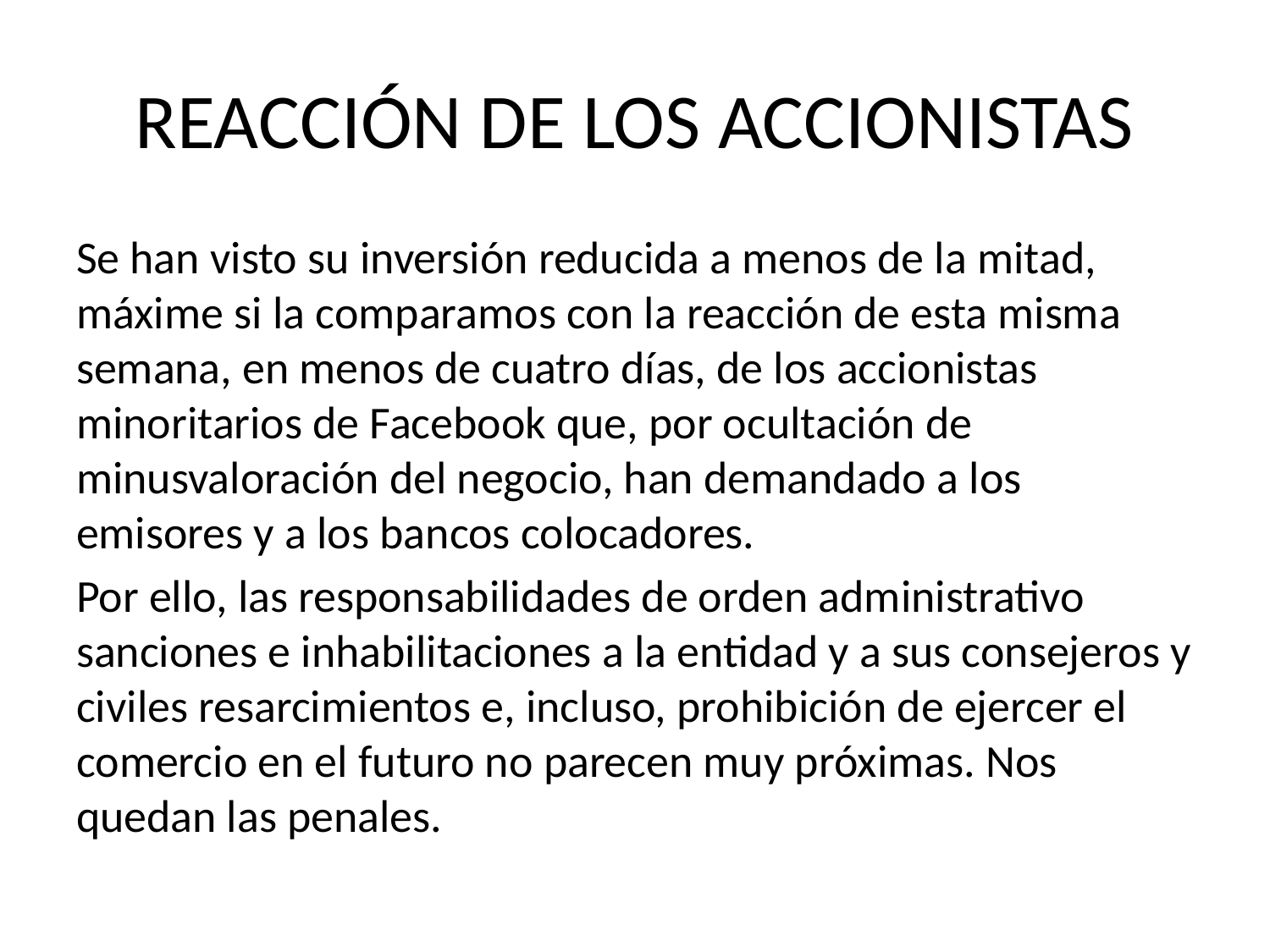

# REACCIÓN DE LOS ACCIONISTAS
Se han visto su inversión reducida a menos de la mitad, máxime si la comparamos con la reacción de esta misma semana, en menos de cuatro días, de los accionistas minoritarios de Facebook que, por ocultación de minusvaloración del negocio, han demandado a los emisores y a los bancos colocadores.
Por ello, las responsabilidades de orden administrativo sanciones e inhabilitaciones a la entidad y a sus consejeros y civiles resarcimientos e, incluso, prohibición de ejercer el comercio en el futuro no parecen muy próximas. Nos quedan las penales.